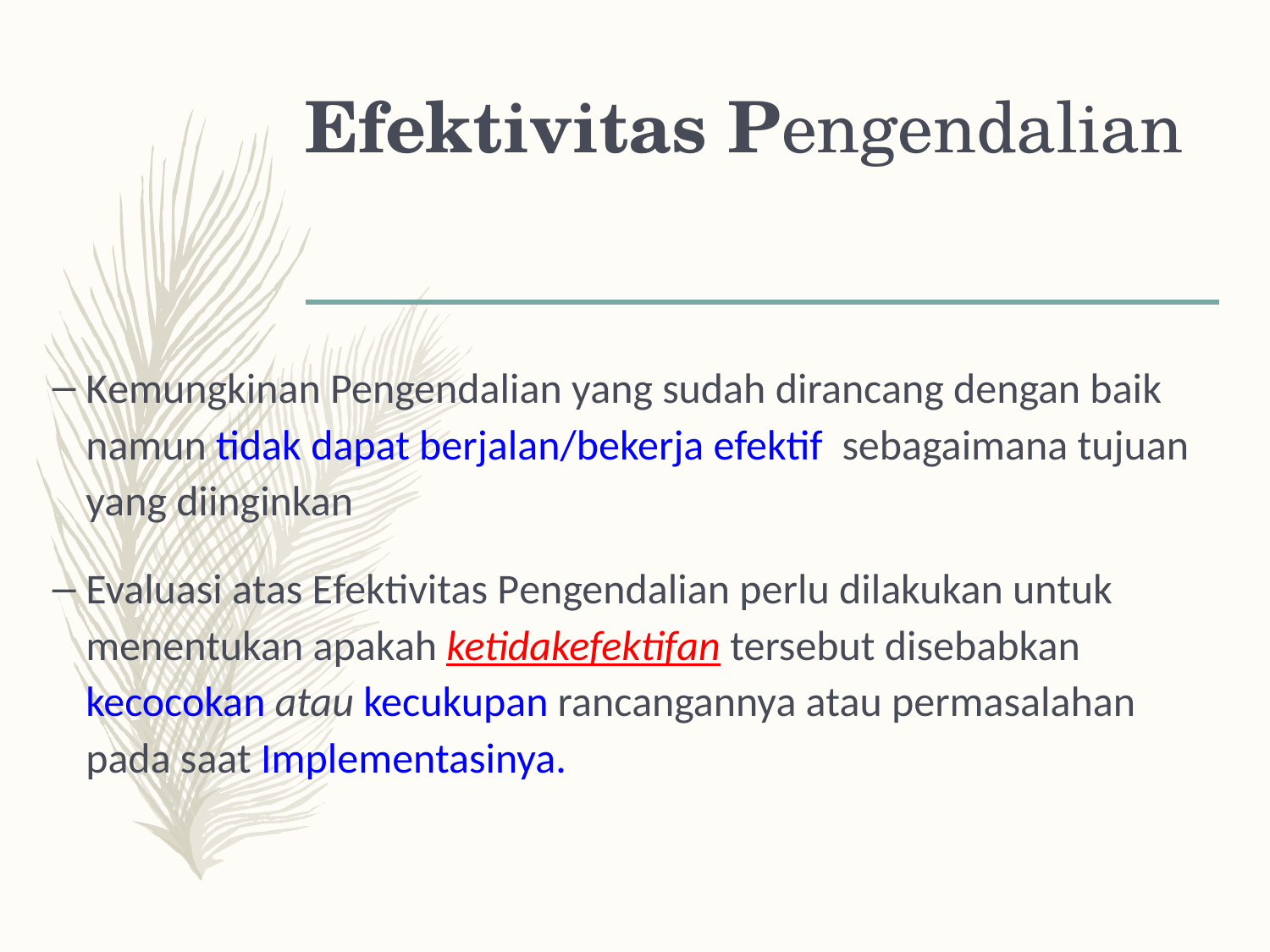

# Efektivitas Pengendalian
Kemungkinan Pengendalian yang sudah dirancang dengan baik namun tidak dapat berjalan/bekerja efektif  sebagaimana tujuan yang diinginkan
Evaluasi atas Efektivitas Pengendalian perlu dilakukan untuk menentukan apakah ketidakefektifan tersebut disebabkan kecocokan atau kecukupan rancangannya atau permasalahan pada saat Implementasinya.